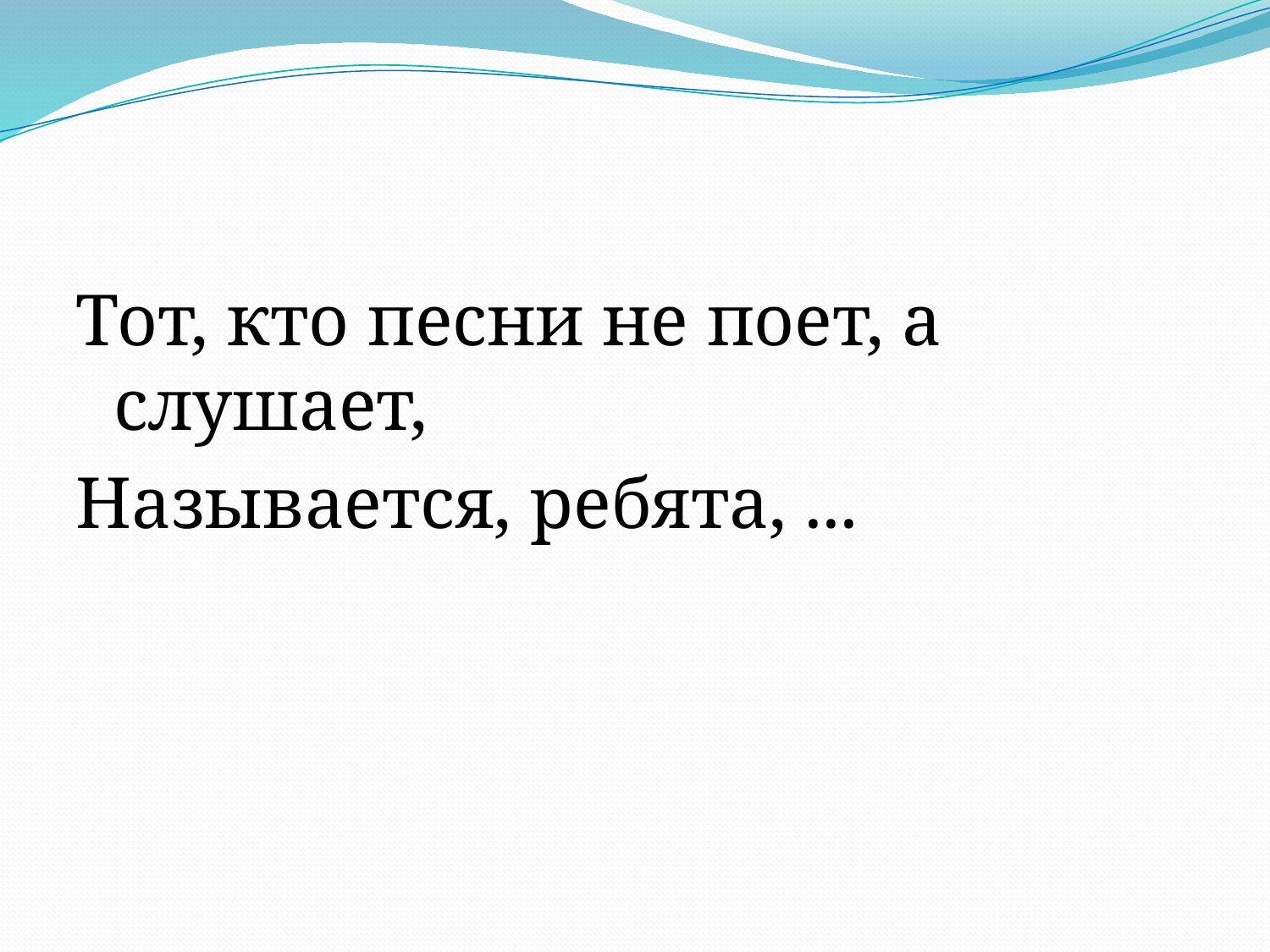

Тот, кто песни не поет, а слушает,
Называется, ребята, ...